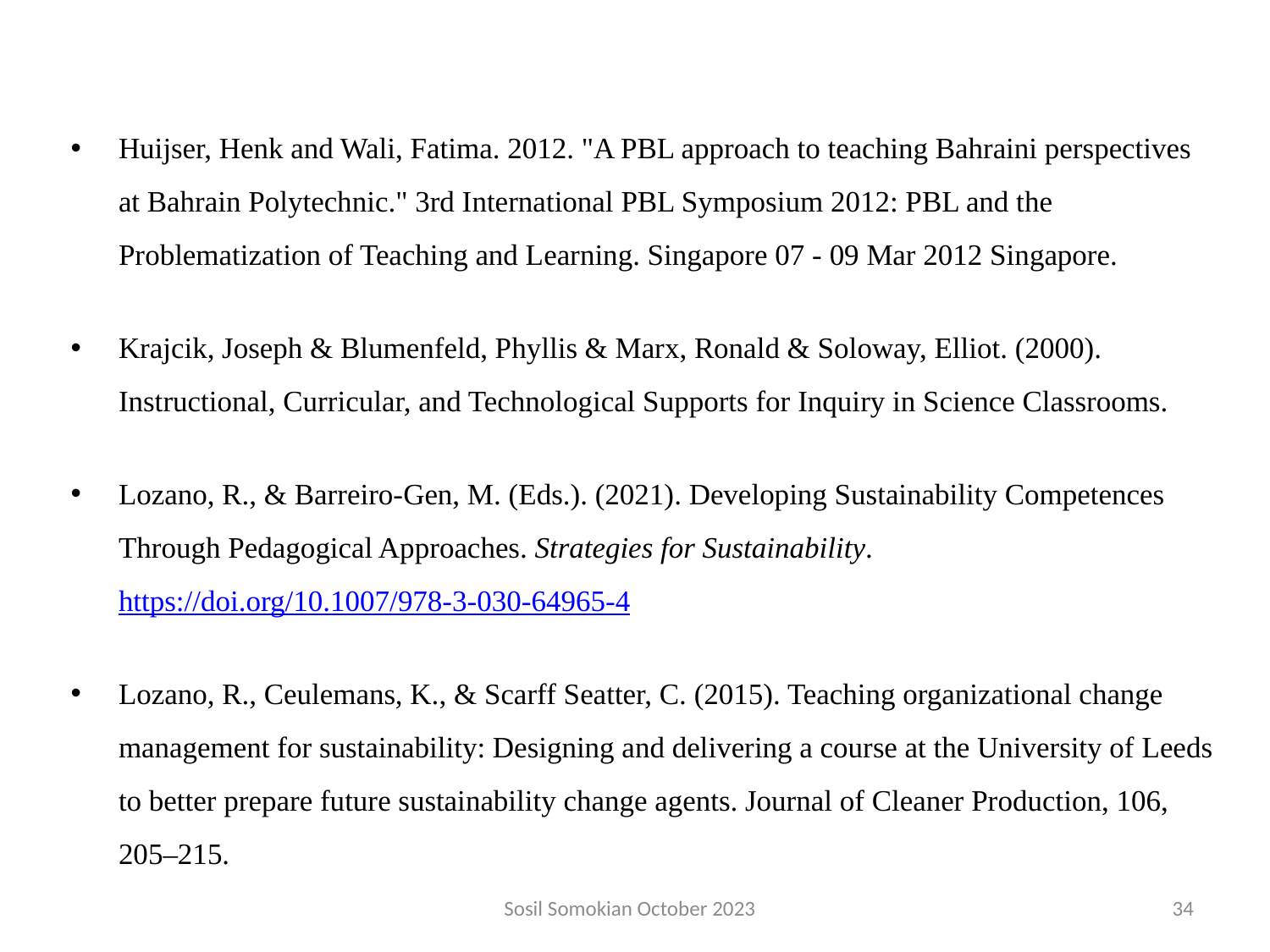

Huijser, Henk and Wali, Fatima. 2012. "A PBL approach to teaching Bahraini perspectives at Bahrain Polytechnic." 3rd International PBL Symposium 2012: PBL and the Problematization of Teaching and Learning. Singapore 07 - 09 Mar 2012 Singapore.

Krajcik, Joseph & Blumenfeld, Phyllis & Marx, Ronald & Soloway, Elliot. (2000). Instructional, Curricular, and Technological Supports for Inquiry in Science Classrooms.

Lozano, R., & Barreiro-Gen, M. (Eds.). (2021). Developing Sustainability Competences Through Pedagogical Approaches. Strategies for Sustainability. https://doi.org/10.1007/978-3-030-64965-4

Lozano, R., Ceulemans, K., & Scarff Seatter, C. (2015). Teaching organizational change management for sustainability: Designing and delivering a course at the University of Leeds to better prepare future sustainability change agents. Journal of Cleaner Production, 106, 205–215.

Sosil Somokian October 2023
34